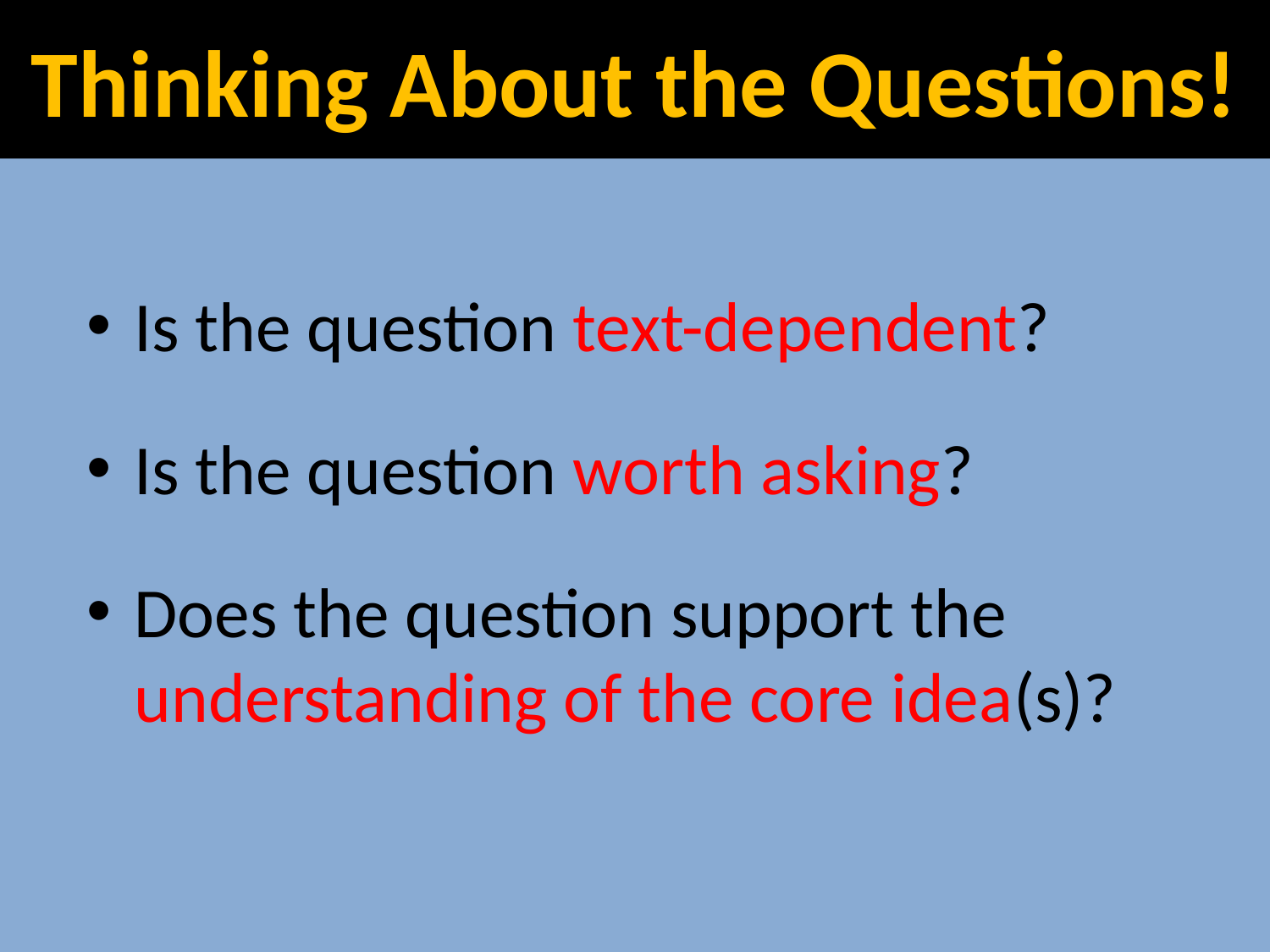

# Thinking About the Questions!
Is the question text-dependent?

Is the question worth asking?

Does the question support the understanding of the core idea(s)?